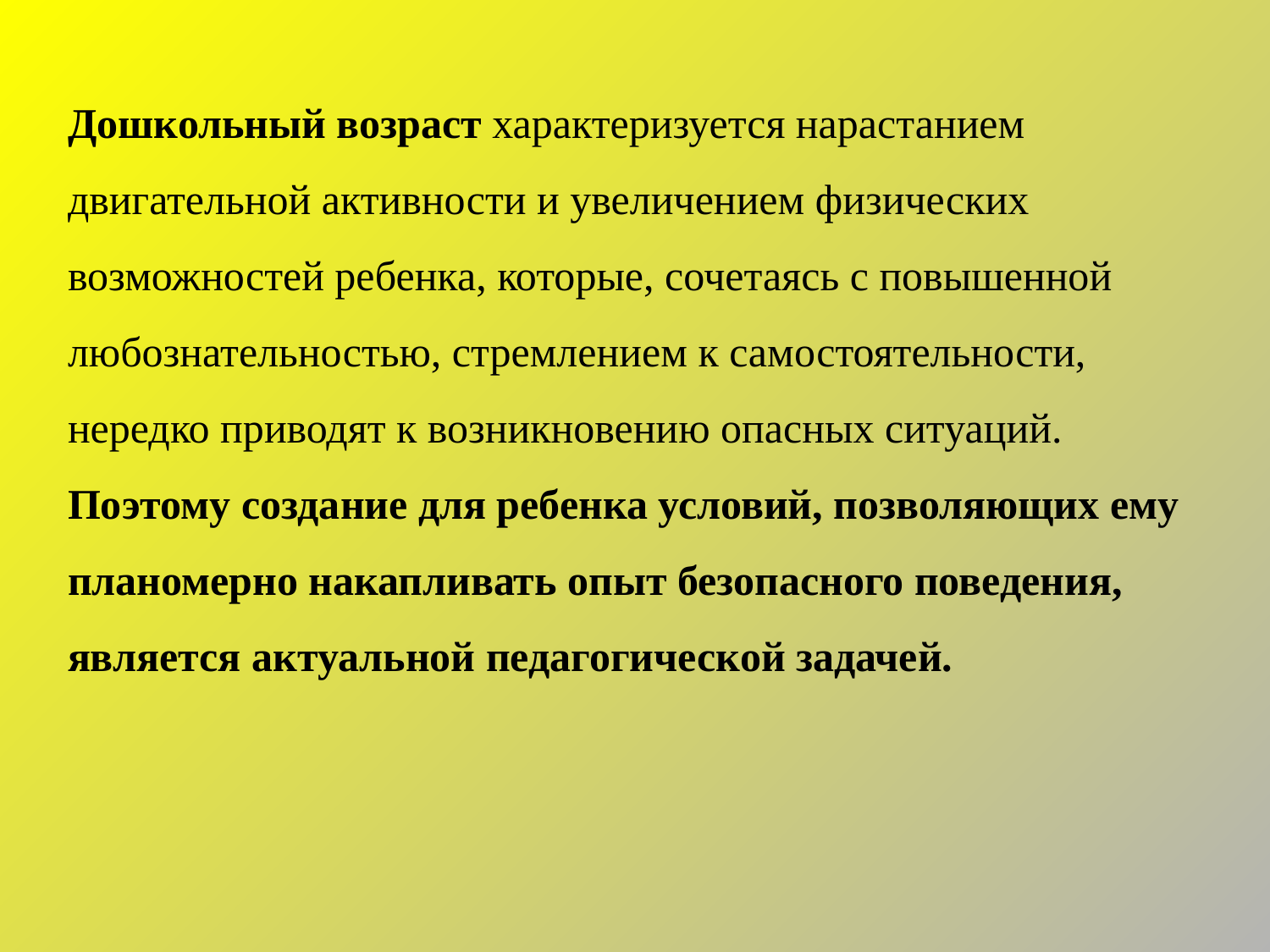

Дошкольный возраст характеризуется нарастанием двигательной активности и увеличением физических возможностей ребенка, которые, сочетаясь с повышенной любознательностью, стремлением к самостоятельности, нередко приводят к возникновению опасных ситуаций. Поэтому создание для ребенка условий, позволяющих ему планомерно накапливать опыт безопасного поведения, является актуальной педагогической задачей.